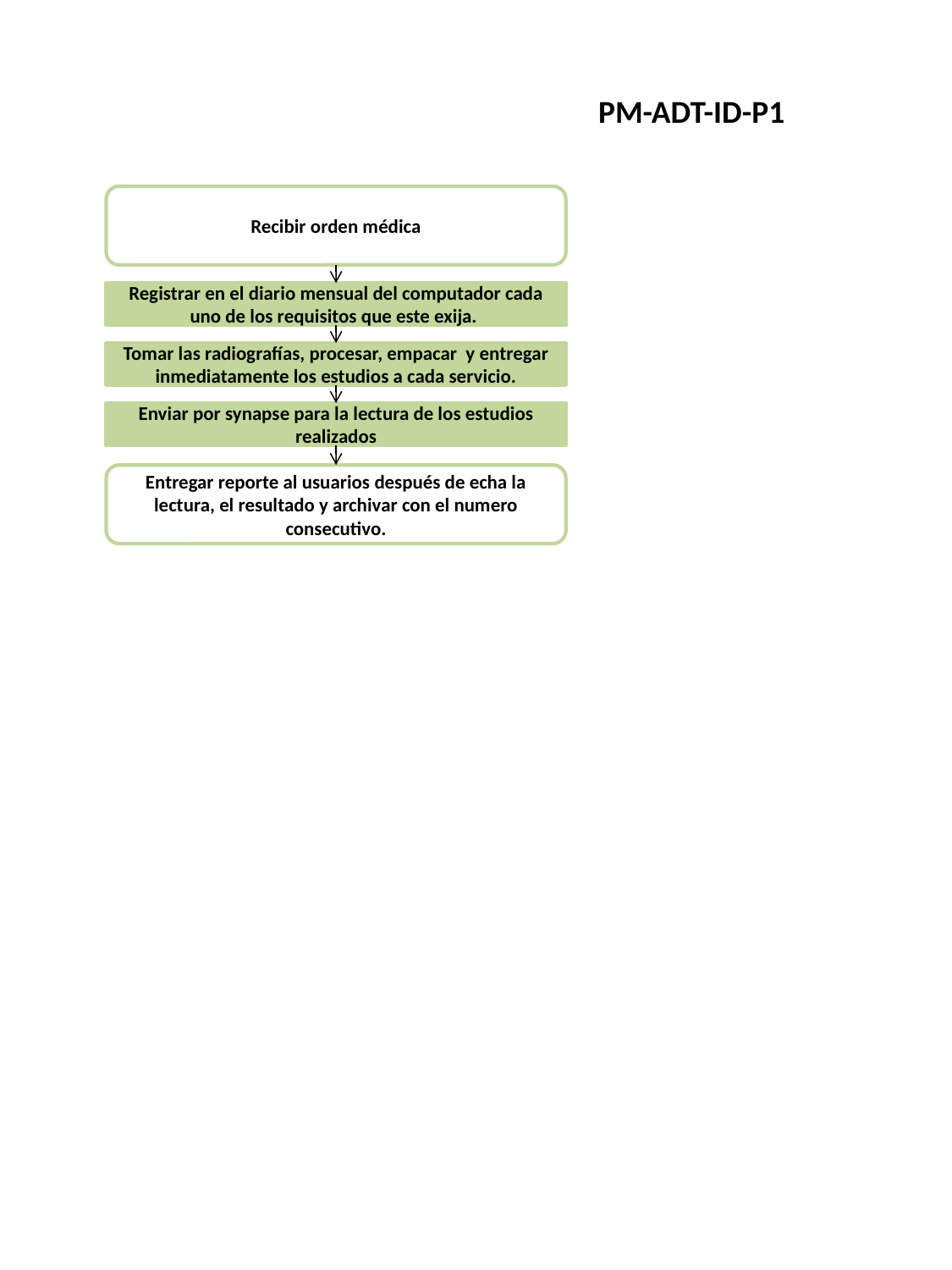

PM-ADT-ID-P1
Recibir orden médica
Registrar en el diario mensual del computador cada uno de los requisitos que este exija.
Tomar las radiografías, procesar, empacar  y entregar inmediatamente los estudios a cada servicio.
Enviar por synapse para la lectura de los estudios realizados
Entregar reporte al usuarios después de echa la lectura, el resultado y archivar con el numero consecutivo.